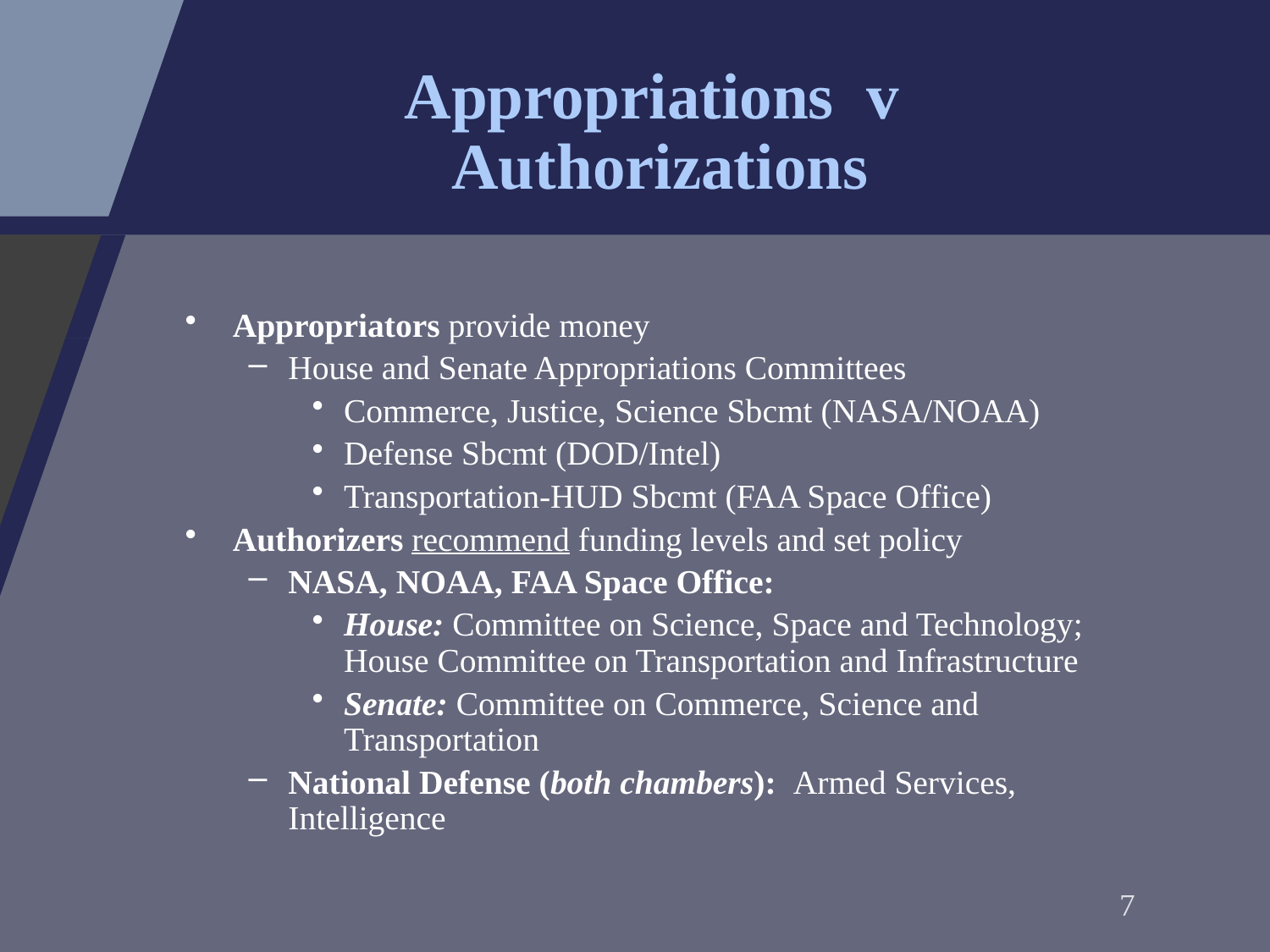

# Appropriations  v Authorizations

Appropriators provide money
House and Senate Appropriations Committees
Commerce, Justice, Science Sbcmt (NASA/NOAA)
Defense Sbcmt (DOD/Intel)
Transportation-HUD Sbcmt (FAA Space Office)
Authorizers recommend funding levels and set policy
NASA, NOAA, FAA Space Office:
House: Committee on Science, Space and Technology; House Committee on Transportation and Infrastructure
Senate: Committee on Commerce, Science and Transportation
National Defense (both chambers):  Armed Services, Intelligence

7